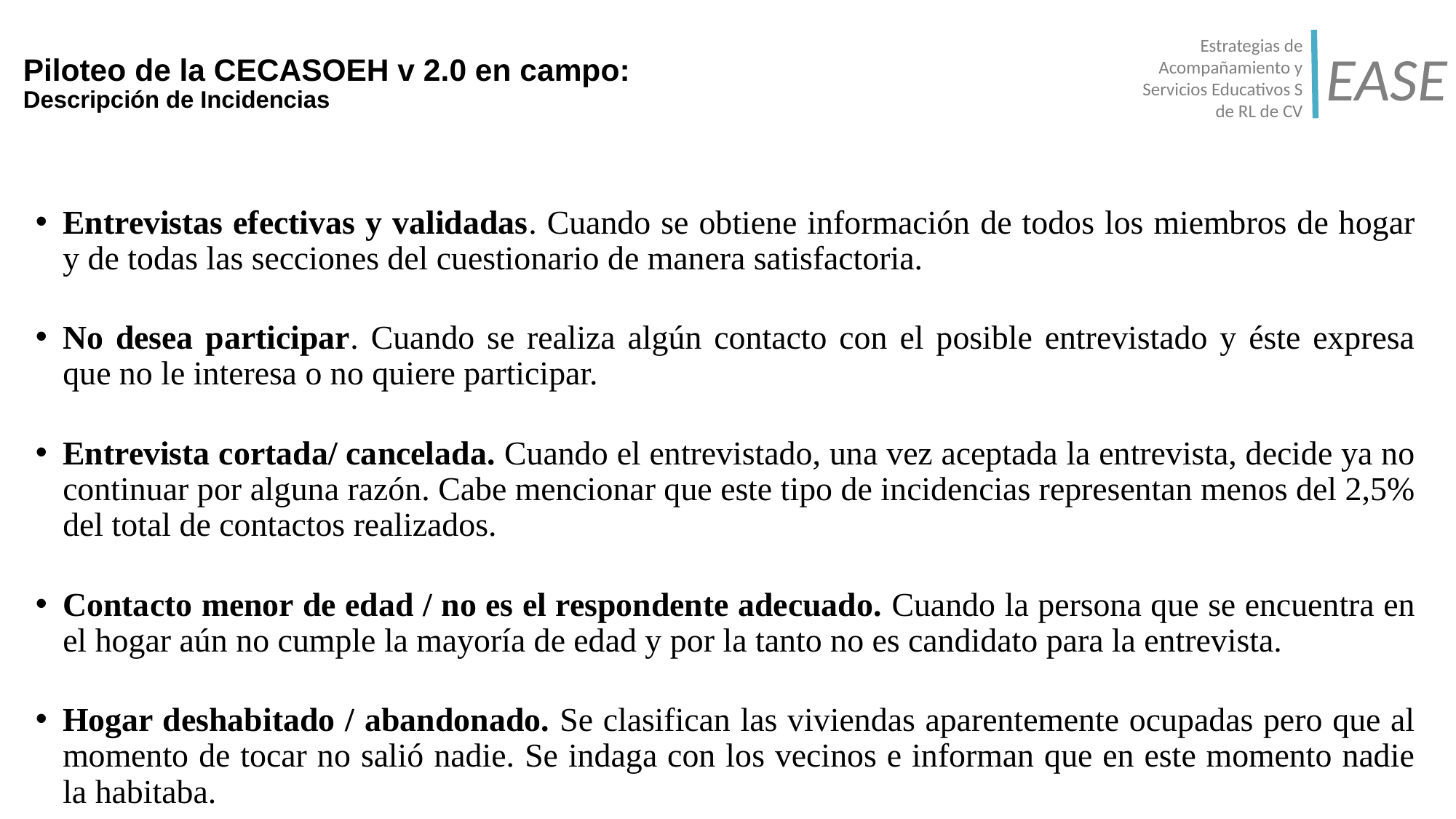

# Piloteo de la CECASOEH v 2.0 en campo: Descripción de Incidencias
Estrategias de Acompañamiento y Servicios Educativos S de RL de CV

EASE

Entrevistas efectivas y validadas. Cuando se obtiene información de todos los miembros de hogar y de todas las secciones del cuestionario de manera satisfactoria.

No desea participar. Cuando se realiza algún contacto con el posible entrevistado y éste expresa que no le interesa o no quiere participar.

Entrevista cortada/ cancelada. Cuando el entrevistado, una vez aceptada la entrevista, decide ya no continuar por alguna razón. Cabe mencionar que este tipo de incidencias representan menos del 2,5% del total de contactos realizados.

Contacto menor de edad / no es el respondente adecuado. Cuando la persona que se encuentra en el hogar aún no cumple la mayoría de edad y por la tanto no es candidato para la entrevista.

Hogar deshabitado / abandonado. Se clasifican las viviendas aparentemente ocupadas pero que al momento de tocar no salió nadie. Se indaga con los vecinos e informan que en este momento nadie la habitaba.